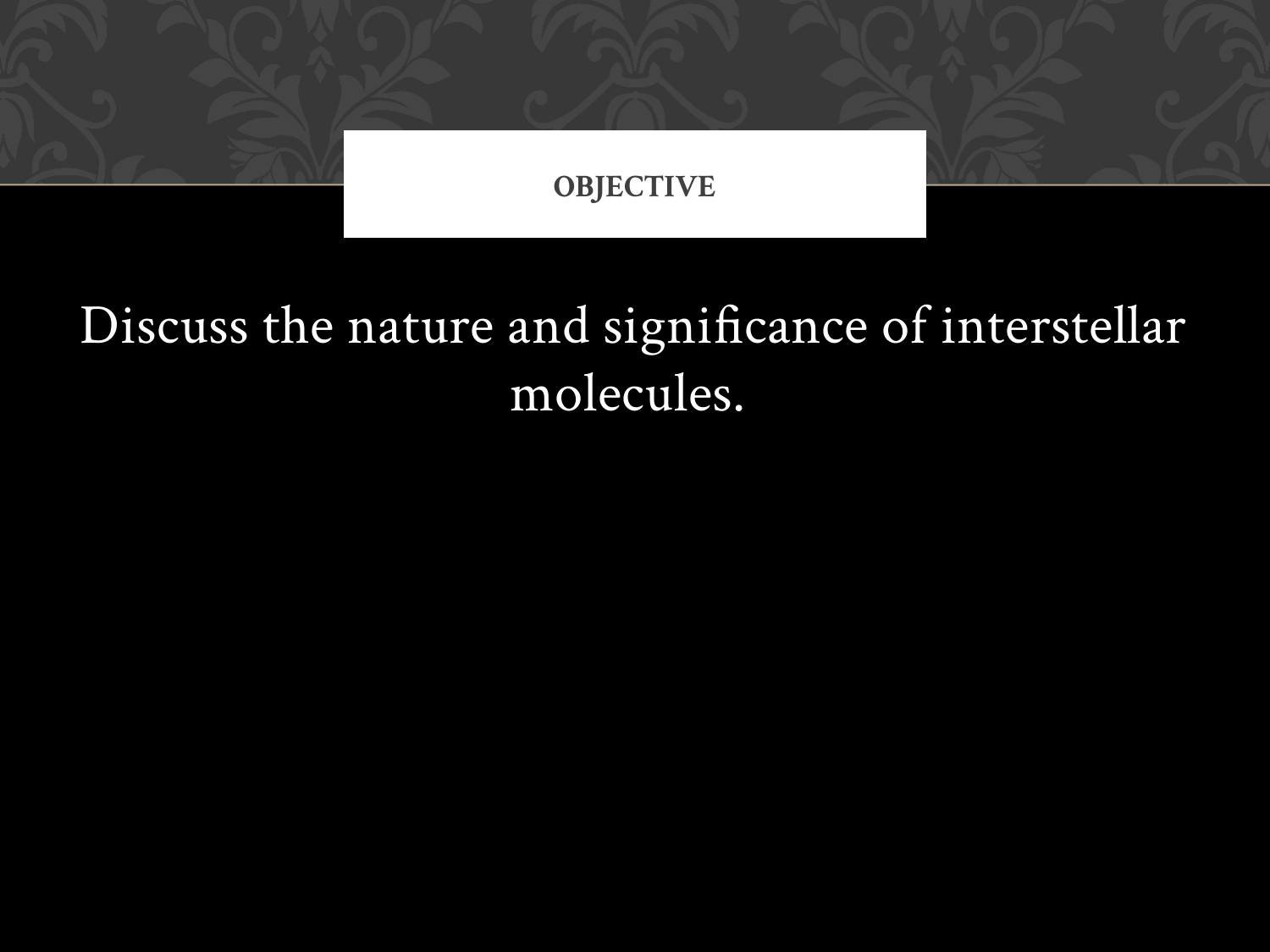

# objective
Discuss the nature and significance of interstellar molecules.